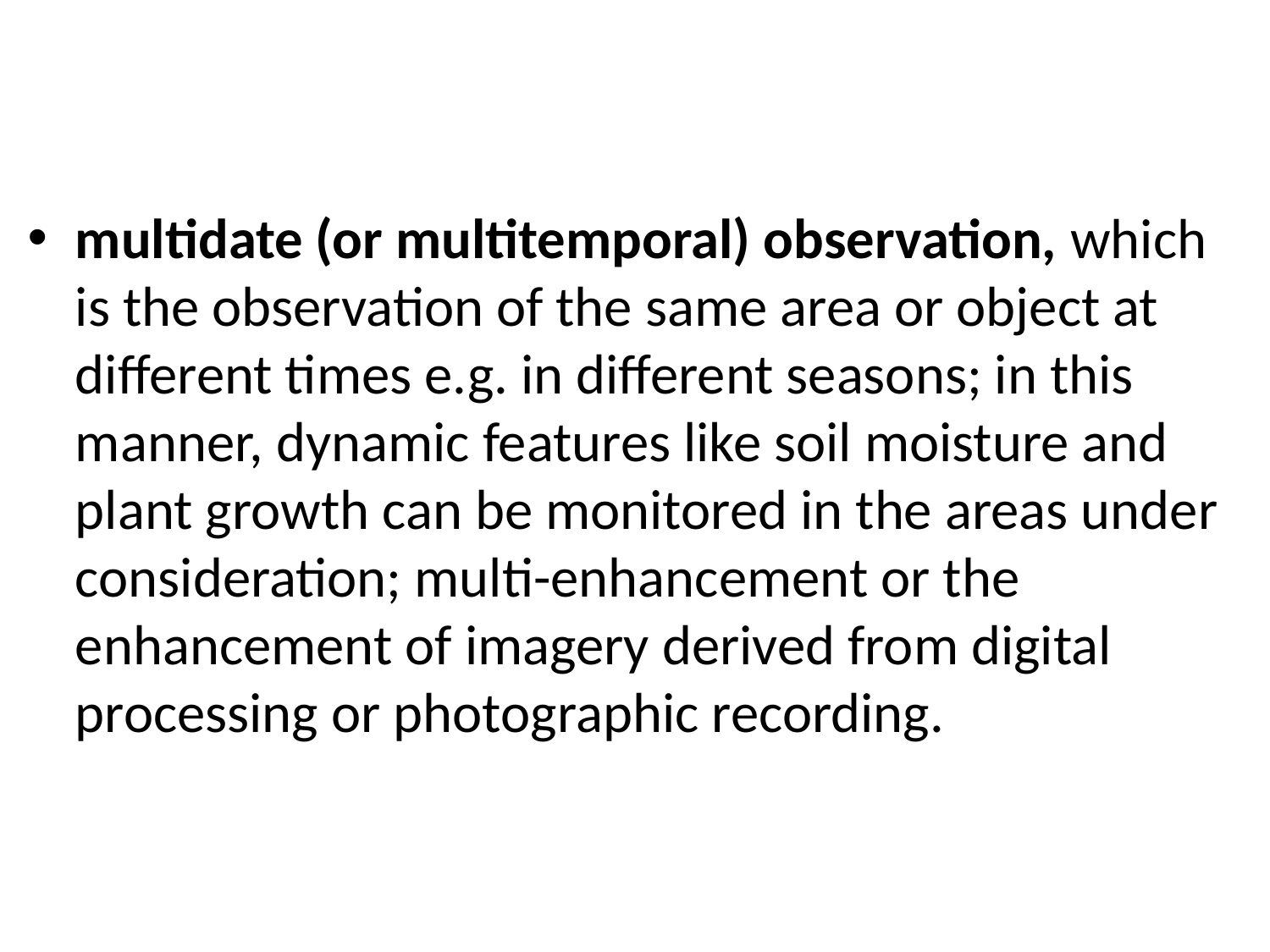

#
multidate (or multitemporal) observation, which is the observation of the same area or object at different times e.g. in different seasons; in this manner, dynamic features like soil moisture and plant growth can be monitored in the areas under consideration; multi-enhancement or the enhancement of imagery derived from digital processing or photographic recording.